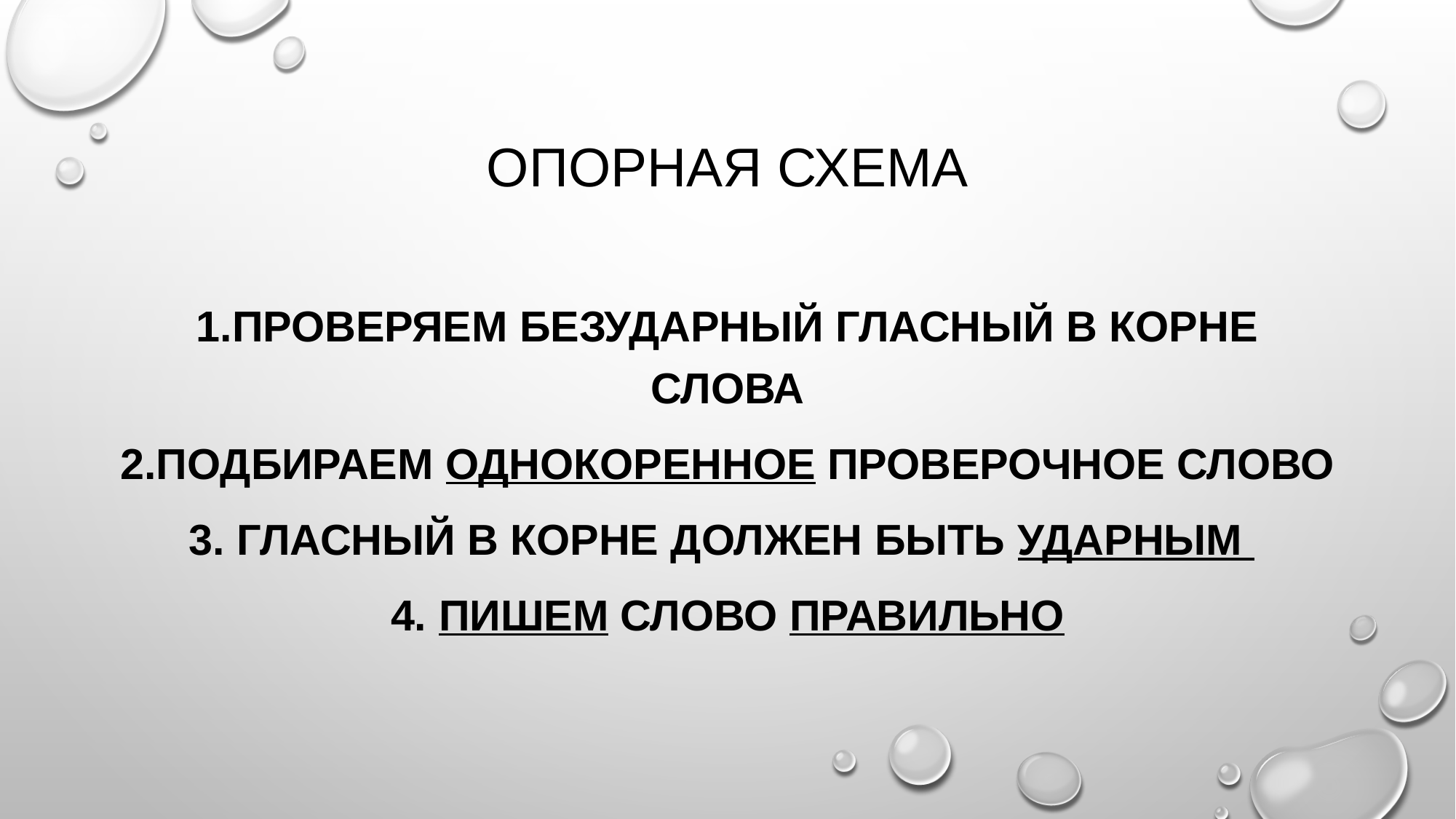

# Опорная схема
1.проверяем безударный гласный в корне слова
2.подбираем однокоренное проверочное слово
3. Гласный в корне должен быть ударным
4. Пишем слово правильно